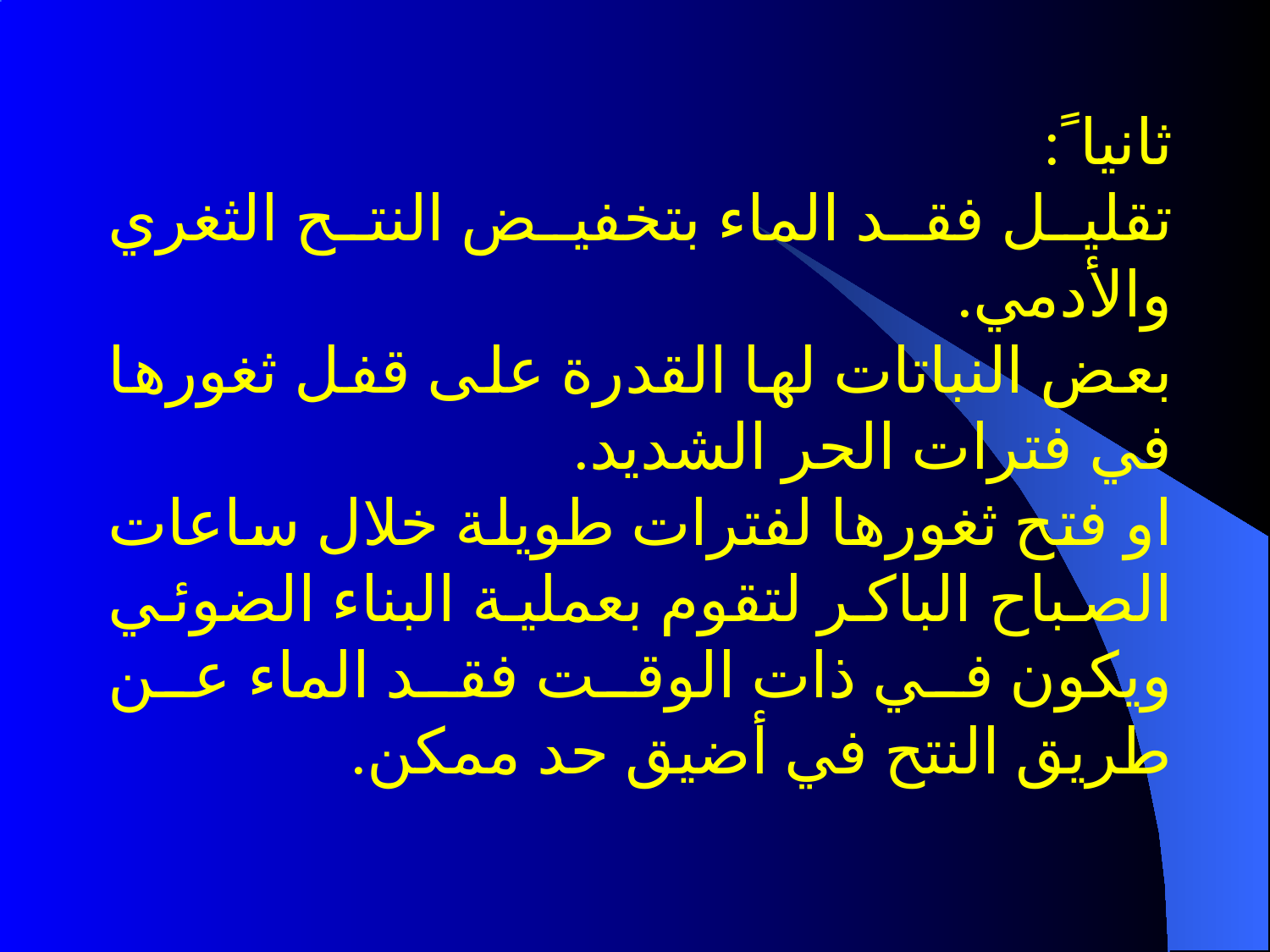

ثانيا ً:
تقليل فقد الماء بتخفيض النتح الثغري والأدمي.
بعض النباتات لها القدرة على قفل ثغورها في فترات الحر الشديد.
او فتح ثغورها لفترات طويلة خلال ساعات الصباح الباكر لتقوم بعملية البناء الضوئي ويكون في ذات الوقت فقد الماء عن طريق النتح في أضيق حد ممكن.